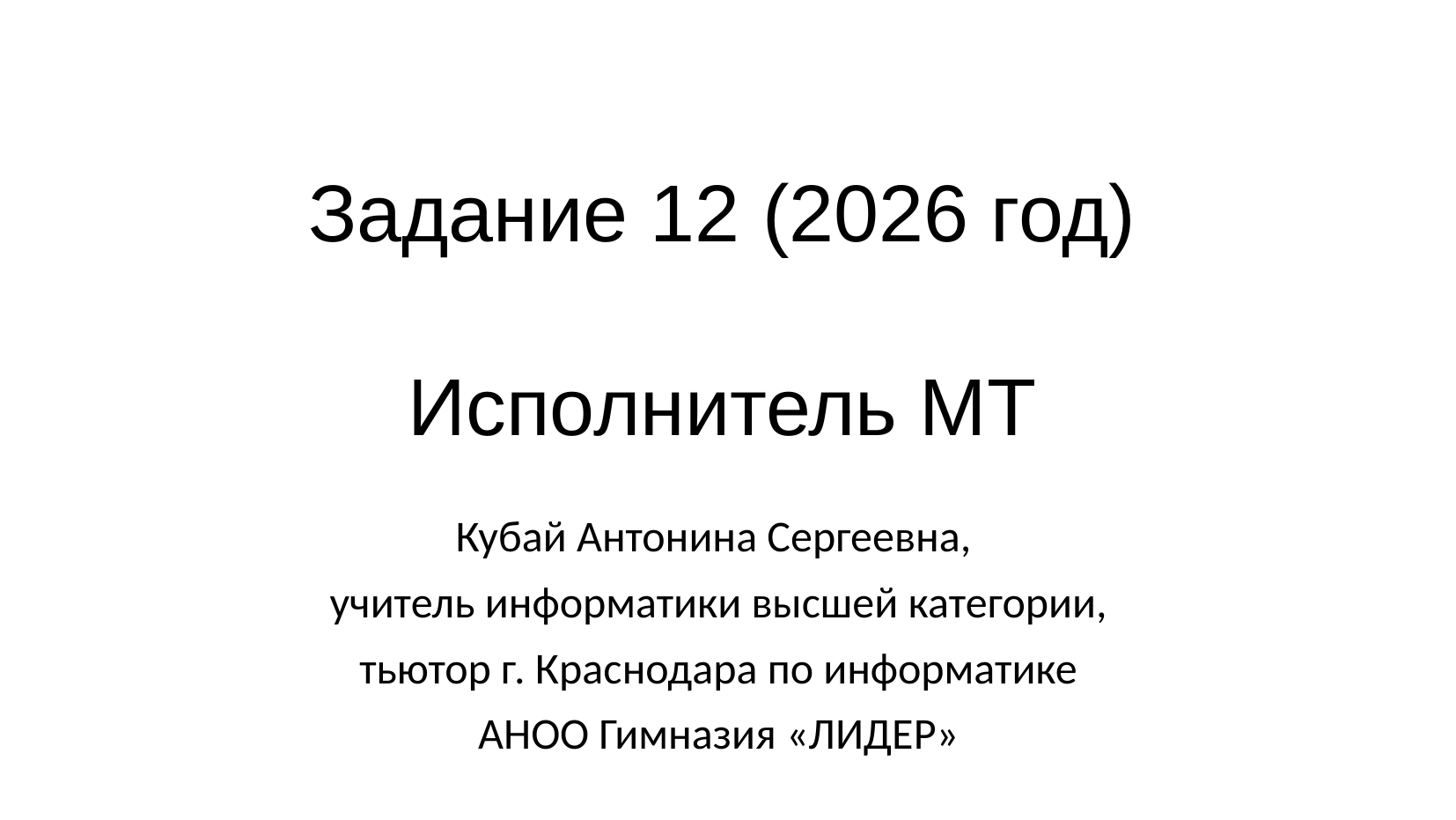

# Задание 12 (2026 год) Исполнитель МТ
Кубай Антонина Сергеевна,
учитель информатики высшей категории,
тьютор г. Краснодара по информатике
АНОО Гимназия «ЛИДЕР»